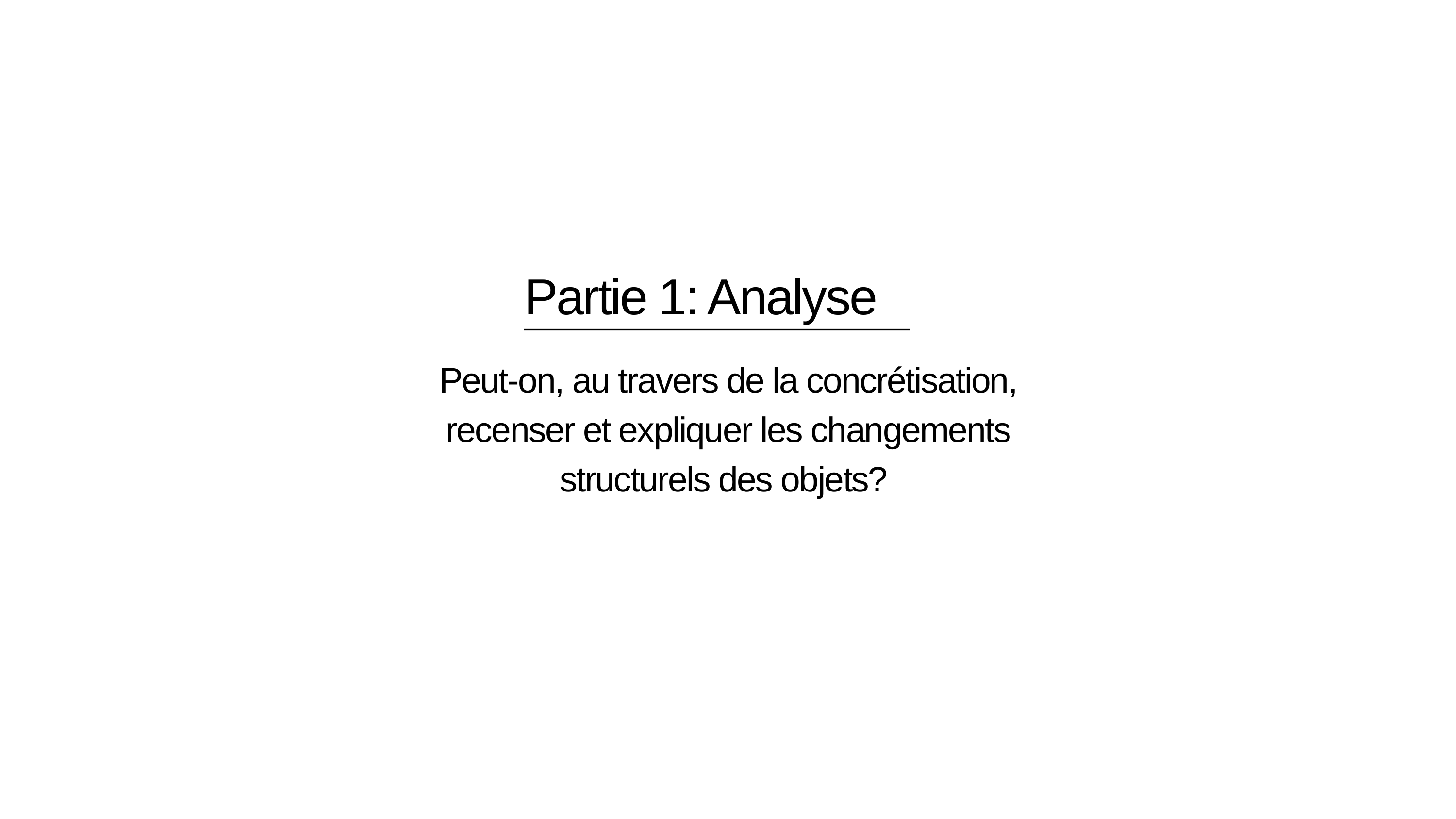

Partie 1: Analyse

Peut-on, au travers de la concrétisation, recenser et expliquer les changements structurels des objets?